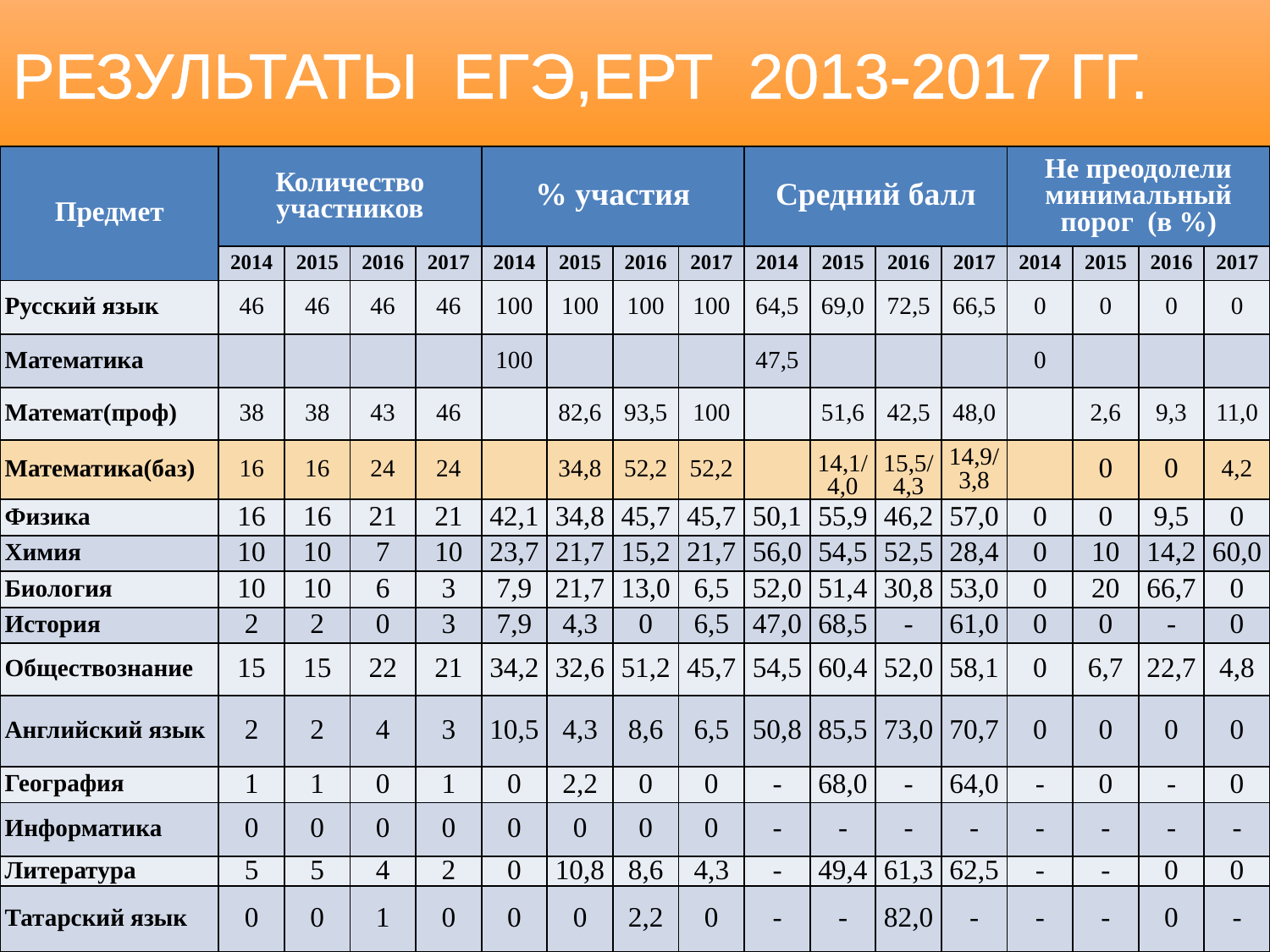

# Результаты  ЕГЭ,ЕРТ  2013-2017 гг.
| Предмет | Количество участников |  |  |  | % участия |  |  |  | Средний балл |  |  |  | Не преодолели минимальный порог (в %) |  |  |  |
| --- | --- | --- | --- | --- | --- | --- | --- | --- | --- | --- | --- | --- | --- | --- | --- | --- |
|  | 2014 | 2015 | 2016 | 2017 | 2014 | 2015 | 2016 | 2017 | 2014 | 2015 | 2016 | 2017 | 2014 | 2015 | 2016 | 2017 |
| Русский язык | 46 | 46 | 46 | 46 | 100 | 100 | 100 | 100 | 64,5 | 69,0 | 72,5 | 66,5 | 0 | 0 | 0 | 0 |
| Математика |  |  |  |  | 100 |  |  |  | 47,5 |  |  |  | 0 |  |  |  |
| Математ(проф) | 38 | 38 | 43 | 46 |  | 82,6 | 93,5 | 100 |  | 51,6 | 42,5 | 48,0 |  | 2,6 | 9,3 | 11,0 |
| Математика(баз) | 16 | 16 | 24 | 24 |  | 34,8 | 52,2 | 52,2 |  | 14,1/4,0 | 15,5/4,3 | 14,9/3,8 |  | 0 | 0 | 4,2 |
| Физика | 16 | 16 | 21 | 21 | 42,1 | 34,8 | 45,7 | 45,7 | 50,1 | 55,9 | 46,2 | 57,0 | 0 | 0 | 9,5 | 0 |
| Химия | 10 | 10 | 7 | 10 | 23,7 | 21,7 | 15,2 | 21,7 | 56,0 | 54,5 | 52,5 | 28,4 | 0 | 10 | 14,2 | 60,0 |
| Биология | 10 | 10 | 6 | 3 | 7,9 | 21,7 | 13,0 | 6,5 | 52,0 | 51,4 | 30,8 | 53,0 | 0 | 20 | 66,7 | 0 |
| История | 2 | 2 | 0 | 3 | 7,9 | 4,3 | 0 | 6,5 | 47,0 | 68,5 | - | 61,0 | 0 | 0 | - | 0 |
| Обществознание | 15 | 15 | 22 | 21 | 34,2 | 32,6 | 51,2 | 45,7 | 54,5 | 60,4 | 52,0 | 58,1 | 0 | 6,7 | 22,7 | 4,8 |
| Английский язык | 2 | 2 | 4 | 3 | 10,5 | 4,3 | 8,6 | 6,5 | 50,8 | 85,5 | 73,0 | 70,7 | 0 | 0 | 0 | 0 |
| География | 1 | 1 | 0 | 1 | 0 | 2,2 | 0 | 0 | - | 68,0 | - | 64,0 | - | 0 | - | 0 |
| Информатика | 0 | 0 | 0 | 0 | 0 | 0 | 0 | 0 | - | - | - | - | - | - | - | - |
| Литература | 5 | 5 | 4 | 2 | 0 | 10,8 | 8,6 | 4,3 | - | 49,4 | 61,3 | 62,5 | - | - | 0 | 0 |
| Татарский язык | 0 | 0 | 1 | 0 | 0 | 0 | 2,2 | 0 | - | - | 82,0 | - | - | - | 0 | - |